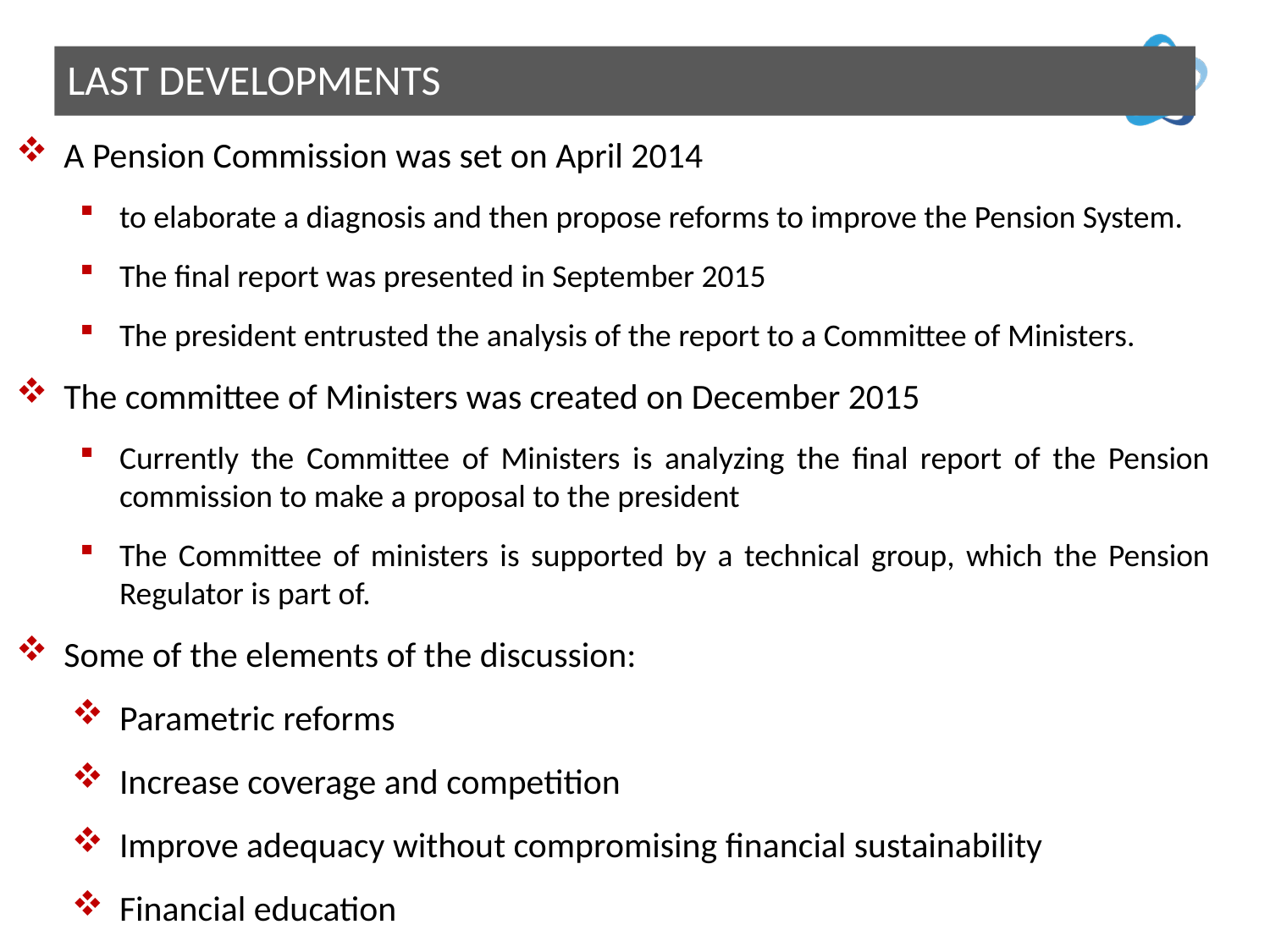

Last Developments
A Pension Commission was set on April 2014
to elaborate a diagnosis and then propose reforms to improve the Pension System.
The final report was presented in September 2015
The president entrusted the analysis of the report to a Committee of Ministers.
The committee of Ministers was created on December 2015
Currently the Committee of Ministers is analyzing the final report of the Pension commission to make a proposal to the president
The Committee of ministers is supported by a technical group, which the Pension Regulator is part of.
Some of the elements of the discussion:
Parametric reforms
Increase coverage and competition
Improve adequacy without compromising financial sustainability
Financial education